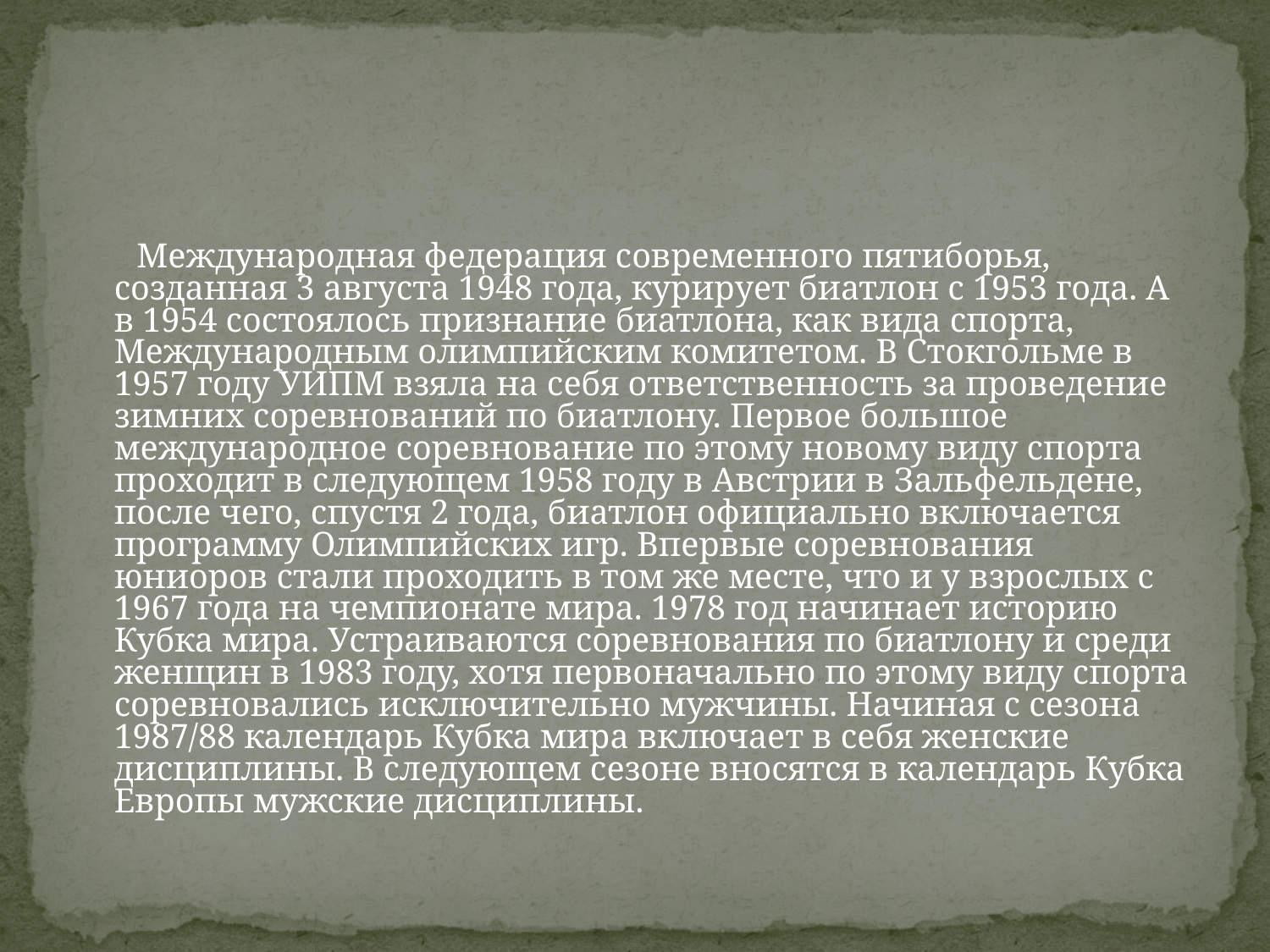

#
       Международная федерация современного пятиборья, созданная 3 августа 1948 года, курирует биатлон с 1953 года. А в 1954 состоялось признание биатлона, как вида спорта, Международным олимпийским комитетом. В Стокгольме в 1957 году УИПМ взяла на себя ответственность за проведение зимних соревнований по биатлону. Первое большое международное соревнование по этому новому виду спорта проходит в следующем 1958 году в Австрии в Зальфельдене, после чего, спустя 2 года, биатлон официально включается программу Олимпийских игр. Впервые соревнования юниоров стали проходить в том же месте, что и у взрослых с 1967 года на чемпионате мира. 1978 год начинает историю Кубка мира. Устраиваются соревнования по биатлону и среди женщин в 1983 году, хотя первоначально по этому виду спорта соревновались исключительно мужчины. Начиная с сезона 1987/88 календарь Кубка мира включает в себя женские дисциплины. В следующем сезоне вносятся в календарь Кубка Европы мужские дисциплины.